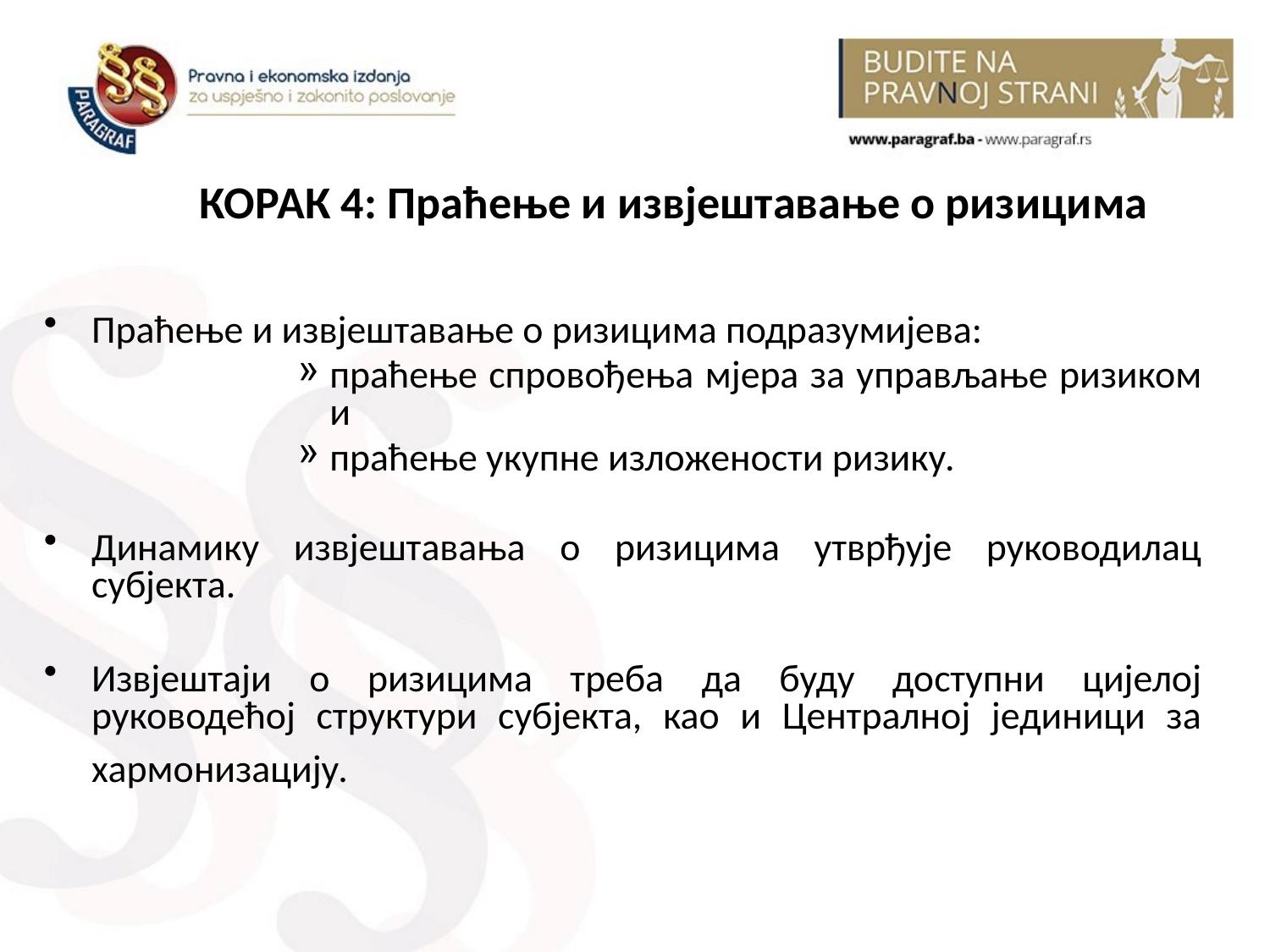

# КОРАК 4: Праћење и извјештавање о ризицима
Праћење и извјештавање о ризицима подразумијева:
праћење спровођења мјера за управљање ризиком и
праћење укупне изложености ризику.

Динамику извјештавања о ризицима утврђује руководилац субјекта.

Извјештаји о ризицима треба да буду доступни цијелој руководећој структури субјекта, као и Централној јединици за хармонизацију.